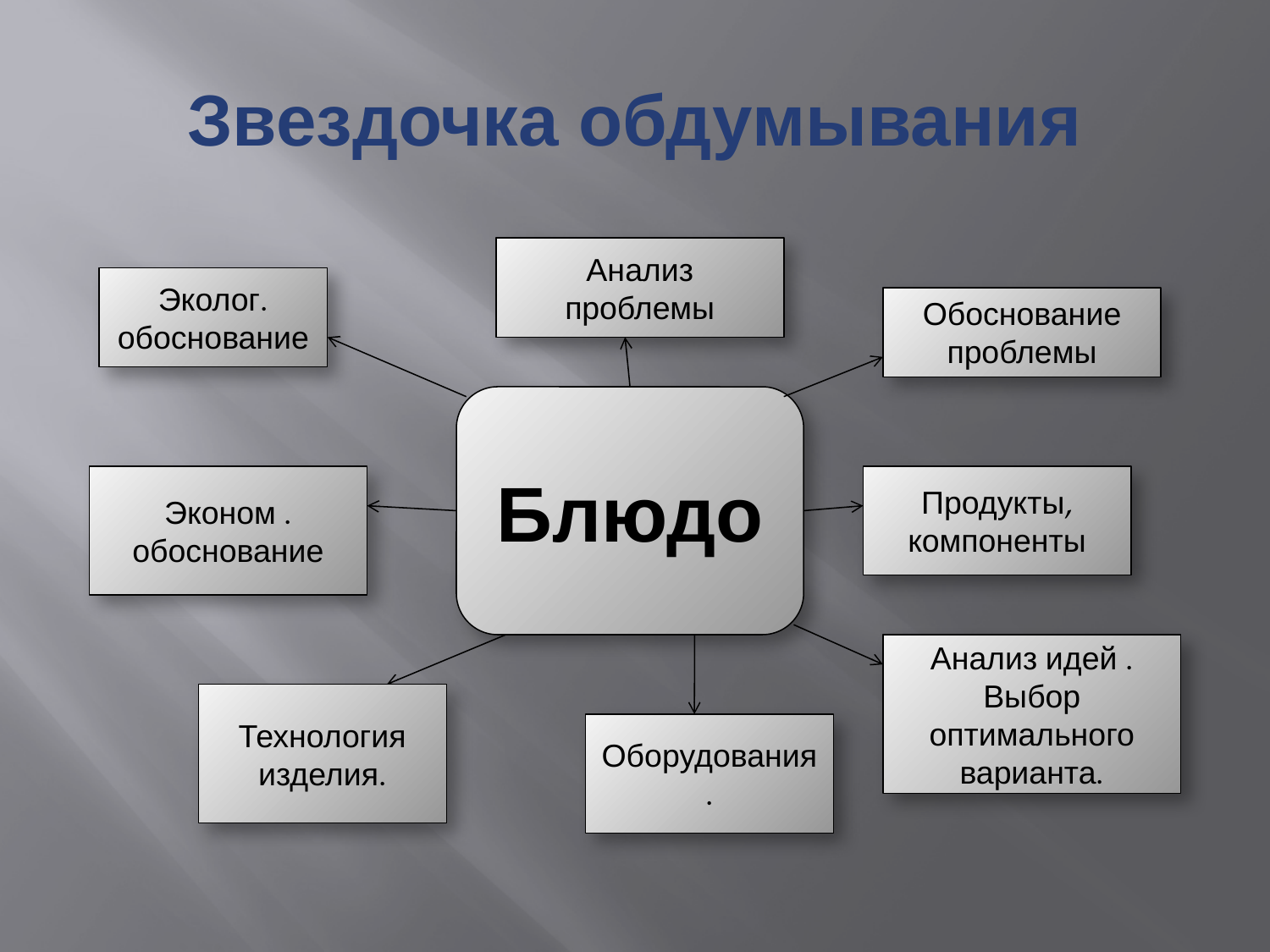

# Звездочка обдумывания

Анализ проблемы
Эколог. обоснование
Обоснование проблемы
Блюдо
Эконом . обоснование
Продукты,
компоненты
Анализ идей . Выбор оптимального варианта.
Технология изделия.
Оборудования.